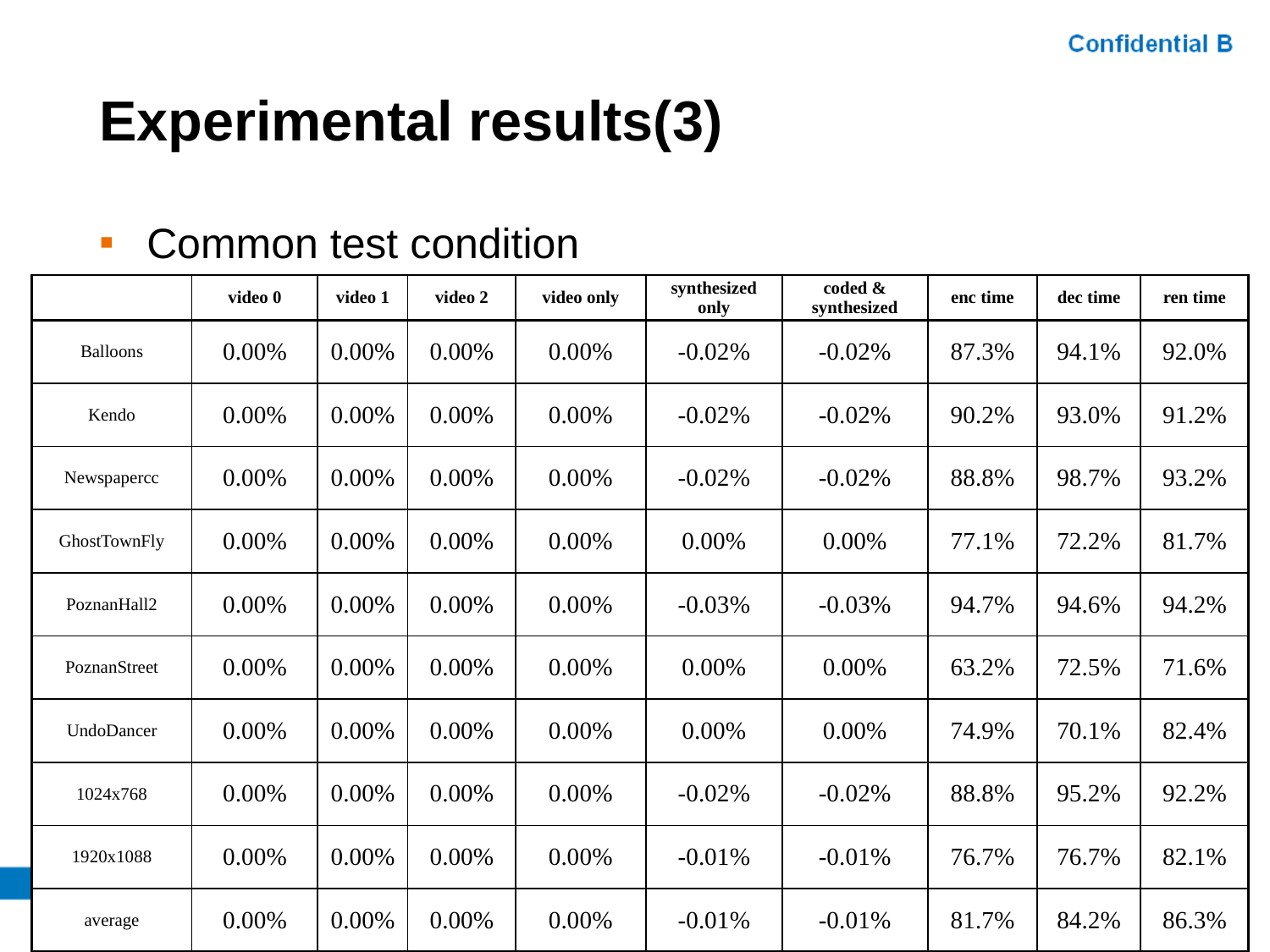

# Experimental results(3)
Common test condition
|  | video 0 | video 1 | video 2 | video only | synthesized only | coded & synthesized | enc time | dec time | ren time |
| --- | --- | --- | --- | --- | --- | --- | --- | --- | --- |
| Balloons | 0.00% | 0.00% | 0.00% | 0.00% | -0.02% | -0.02% | 87.3% | 94.1% | 92.0% |
| Kendo | 0.00% | 0.00% | 0.00% | 0.00% | -0.02% | -0.02% | 90.2% | 93.0% | 91.2% |
| Newspapercc | 0.00% | 0.00% | 0.00% | 0.00% | -0.02% | -0.02% | 88.8% | 98.7% | 93.2% |
| GhostTownFly | 0.00% | 0.00% | 0.00% | 0.00% | 0.00% | 0.00% | 77.1% | 72.2% | 81.7% |
| PoznanHall2 | 0.00% | 0.00% | 0.00% | 0.00% | -0.03% | -0.03% | 94.7% | 94.6% | 94.2% |
| PoznanStreet | 0.00% | 0.00% | 0.00% | 0.00% | 0.00% | 0.00% | 63.2% | 72.5% | 71.6% |
| UndoDancer | 0.00% | 0.00% | 0.00% | 0.00% | 0.00% | 0.00% | 74.9% | 70.1% | 82.4% |
| 1024x768 | 0.00% | 0.00% | 0.00% | 0.00% | -0.02% | -0.02% | 88.8% | 95.2% | 92.2% |
| 1920x1088 | 0.00% | 0.00% | 0.00% | 0.00% | -0.01% | -0.01% | 76.7% | 76.7% | 82.1% |
| average | 0.00% | 0.00% | 0.00% | 0.00% | -0.01% | -0.01% | 81.7% | 84.2% | 86.3% |